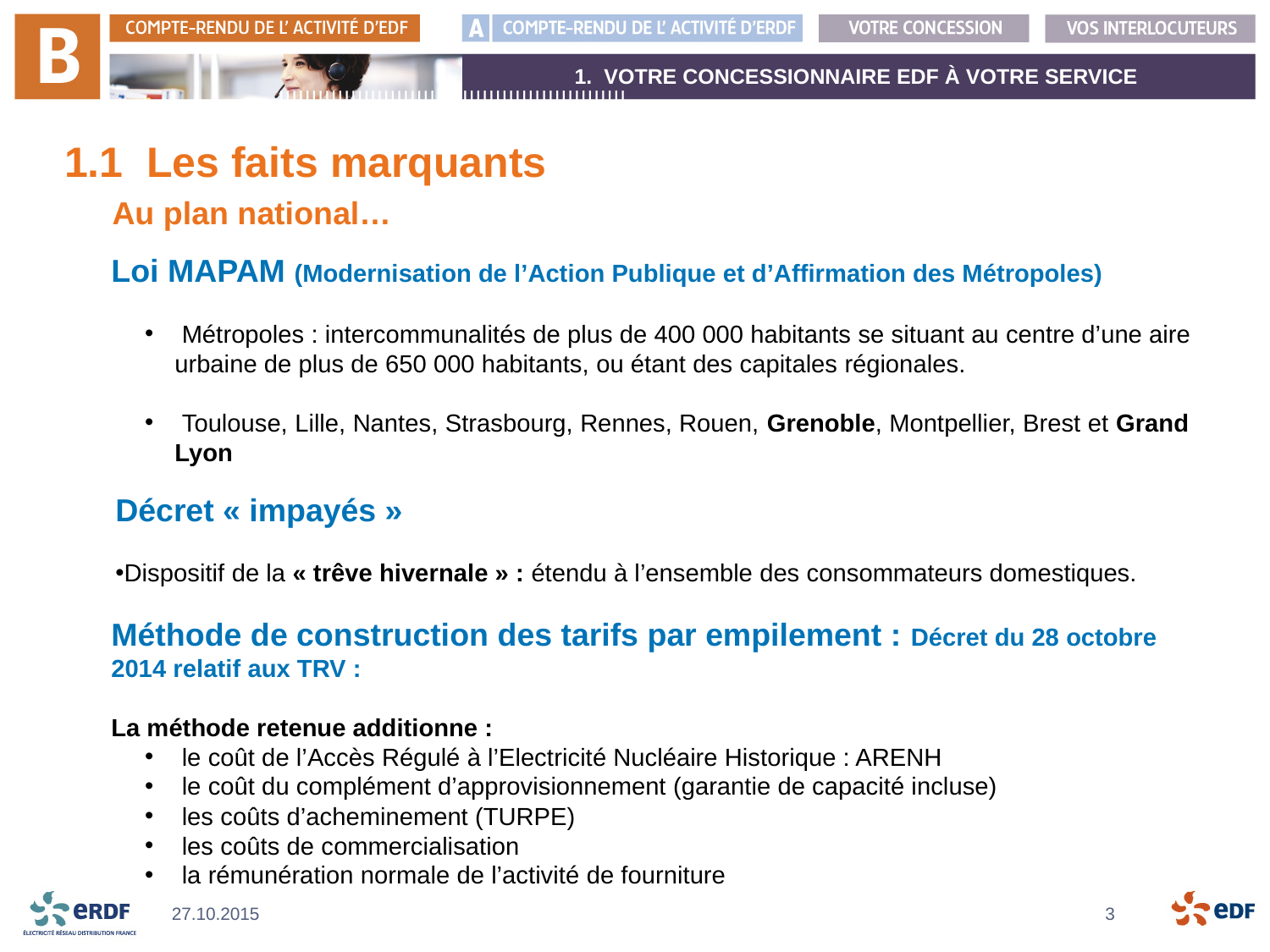

1.  Votre concessionnaire EDF à votre service
# 1.1  Les faits marquants
   Au plan national…
Loi MAPAM (Modernisation de l’Action Publique et d’Affirmation des Métropoles)

 Métropoles : intercommunalités de plus de 400 000 habitants se situant au centre d’une aire urbaine de plus de 650 000 habitants, ou étant des capitales régionales.

 Toulouse, Lille, Nantes, Strasbourg, Rennes, Rouen, Grenoble, Montpellier, Brest et Grand Lyon

Décret « impayés »

Dispositif de la « trêve hivernale » : étendu à l’ensemble des consommateurs domestiques.
Méthode de construction des tarifs par empilement : Décret du 28 octobre 2014 relatif aux TRV :

La méthode retenue additionne :
 le coût de l’Accès Régulé à l’Electricité Nucléaire Historique : ARENH
 le coût du complément d’approvisionnement (garantie de capacité incluse)
 les coûts d’acheminement (TURPE)
 les coûts de commercialisation
 la rémunération normale de l’activité de fourniture
27.10.2015
3